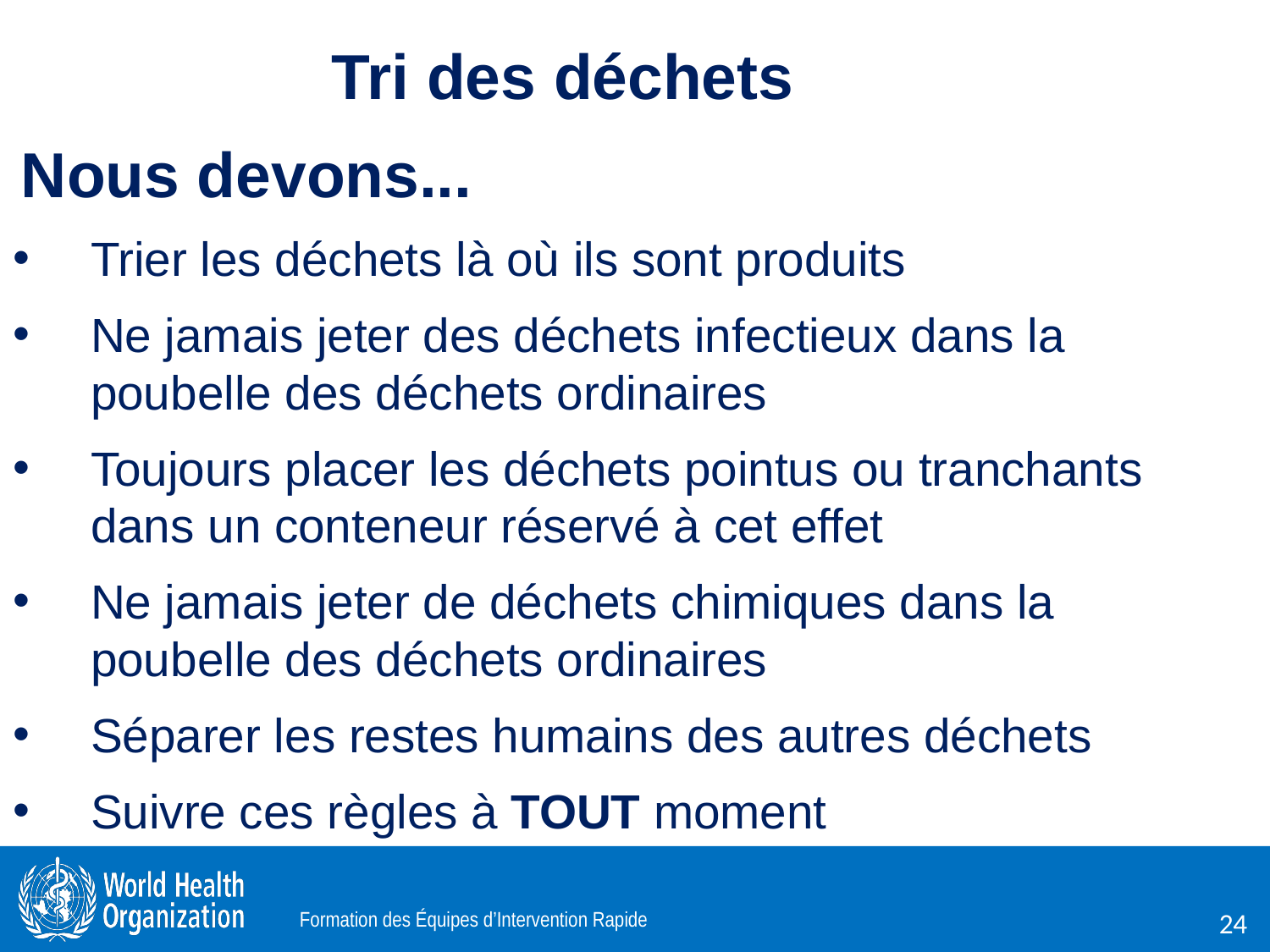

Tri des déchets
Nous devons...
Trier les déchets là où ils sont produits
Ne jamais jeter des déchets infectieux dans la poubelle des déchets ordinaires
Toujours placer les déchets pointus ou tranchants dans un conteneur réservé à cet effet
Ne jamais jeter de déchets chimiques dans la poubelle des déchets ordinaires
Séparer les restes humains des autres déchets
Suivre ces règles à TOUT moment